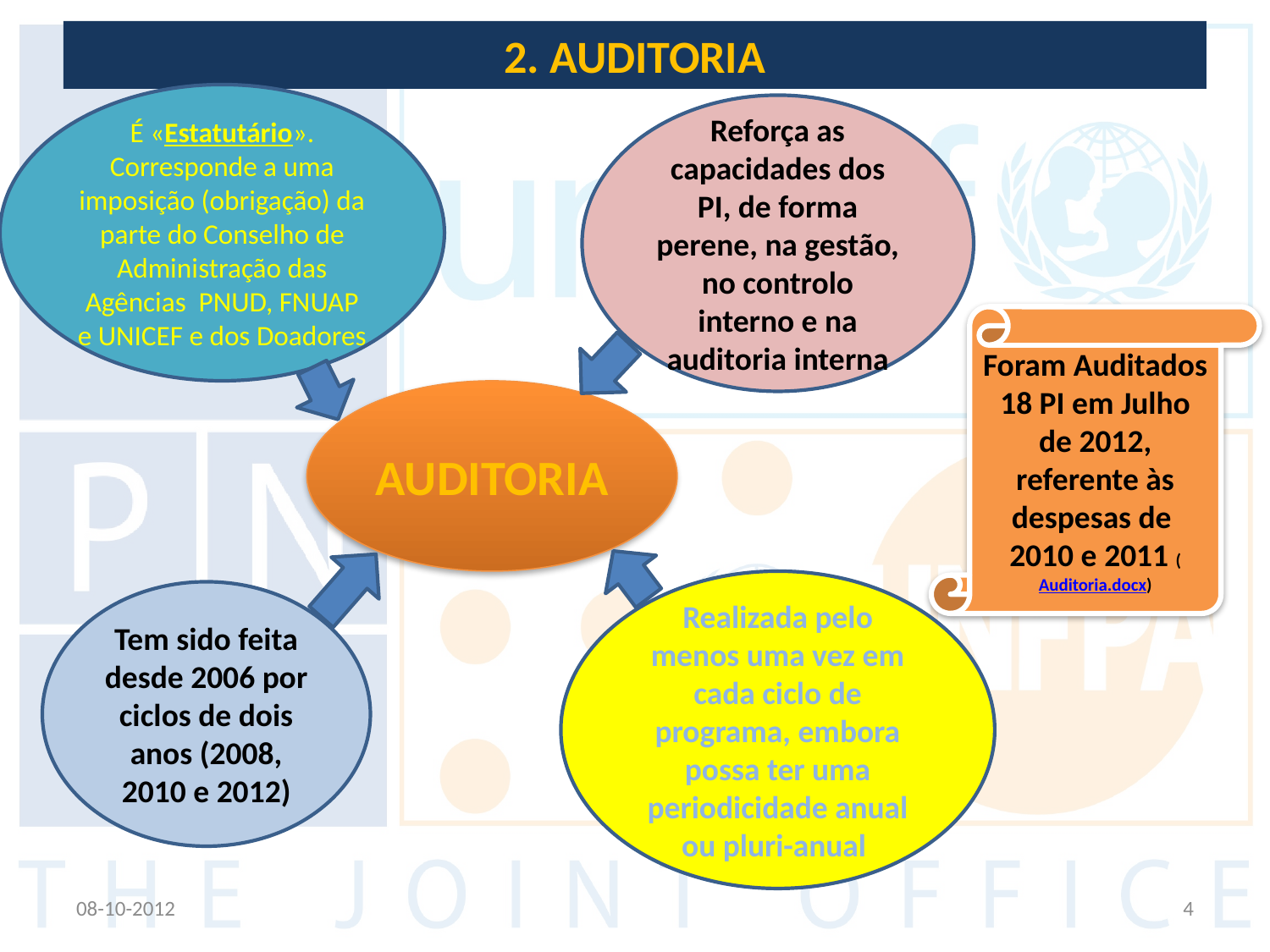

2. AUDITORIA
É «Estatutário». Corresponde a uma imposição (obrigação) da parte do Conselho de Administração das Agências  PNUD, FNUAP e UNICEF e dos Doadores
Reforça as capacidades dos PI, de forma perene, na gestão, no controlo interno e na auditoria interna
Foram Auditados 18 PI em Julho de 2012, referente às despesas de  2010 e 2011 (Auditoria.docx)

AUDITORIA

Realizada pelo menos uma vez em cada ciclo de programa, embora possa ter uma periodicidade anual ou pluri-anual
Tem sido feita desde 2006 por ciclos de dois anos (2008, 2010 e 2012)
08-10-2012
4